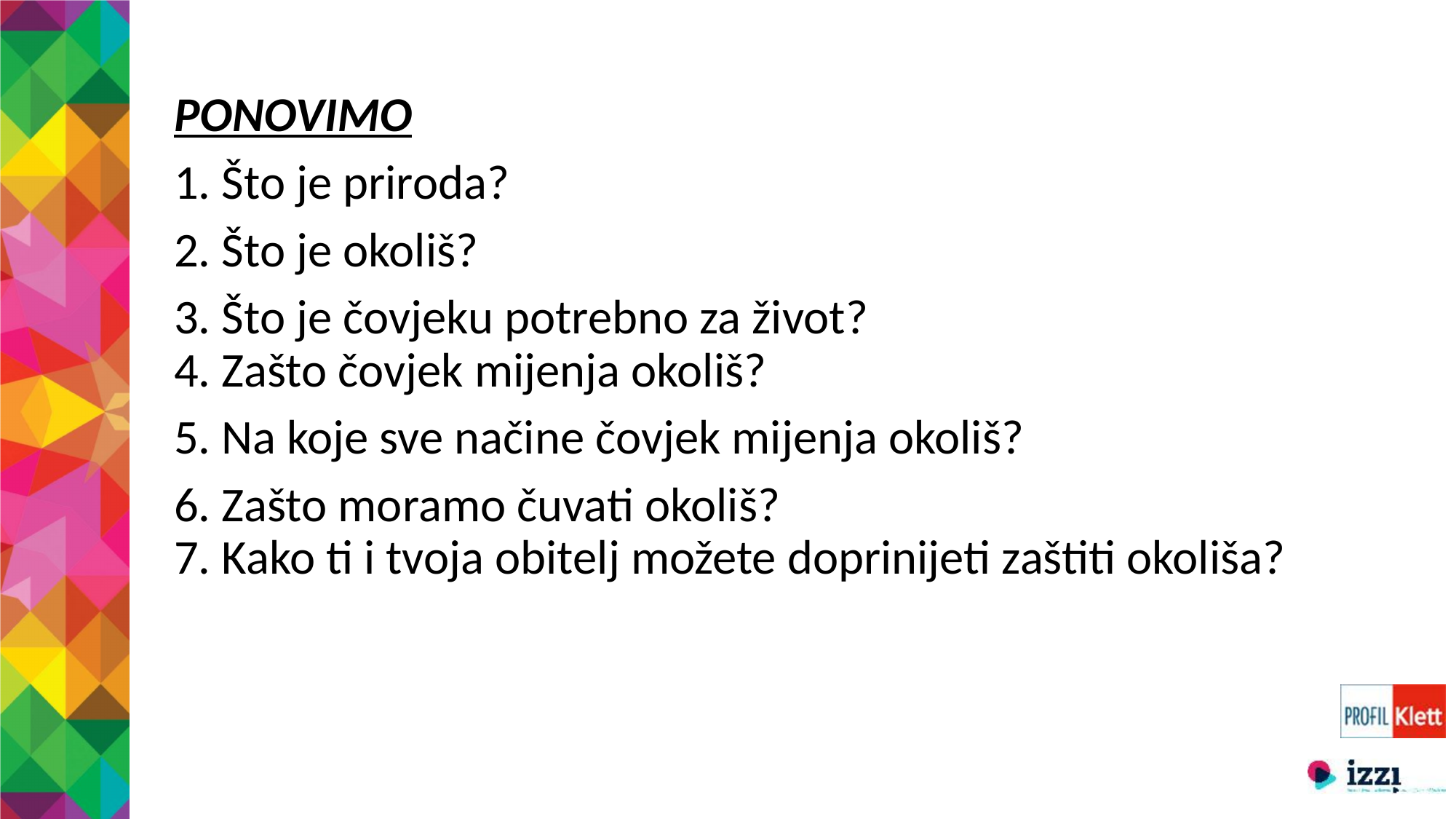

PONOVIMO
1. Što je priroda?
2. Što je okoliš?
3. Što je čovjeku potrebno za život?
4. Zašto čovjek mijenja okoliš?
5. Na koje sve načine čovjek mijenja okoliš?
6. Zašto moramo čuvati okoliš?
7. Kako ti i tvoja obitelj možete doprinijeti zaštiti okoliša?